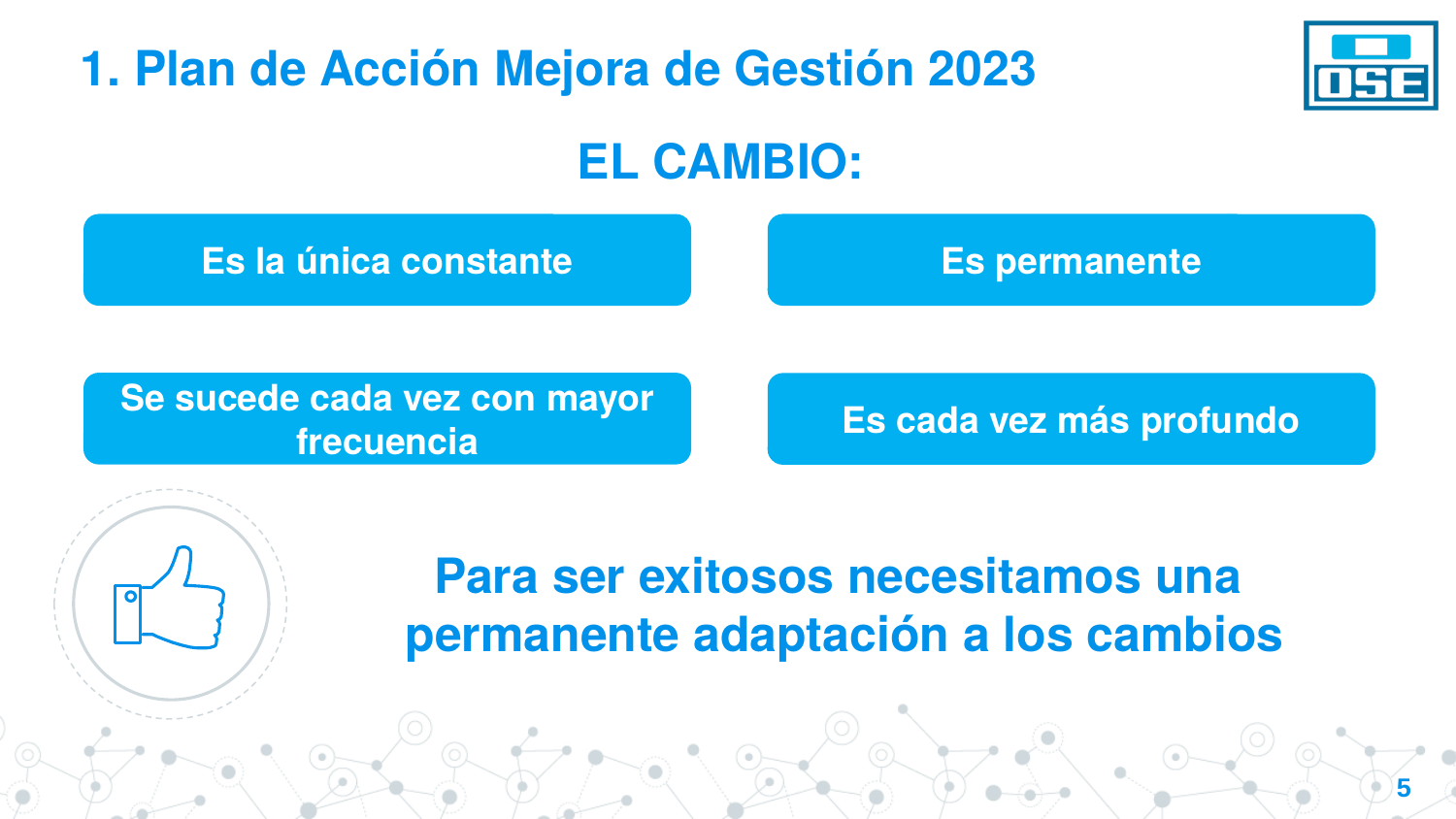

# 1. Plan de Acción Mejora de Gestión 2023
EL CAMBIO:
Es la única constante
Es permanente
Se sucede cada vez con mayor frecuencia
Es cada vez más profundo

Para ser exitosos necesitamos una
 permanente adaptación a los cambios

5